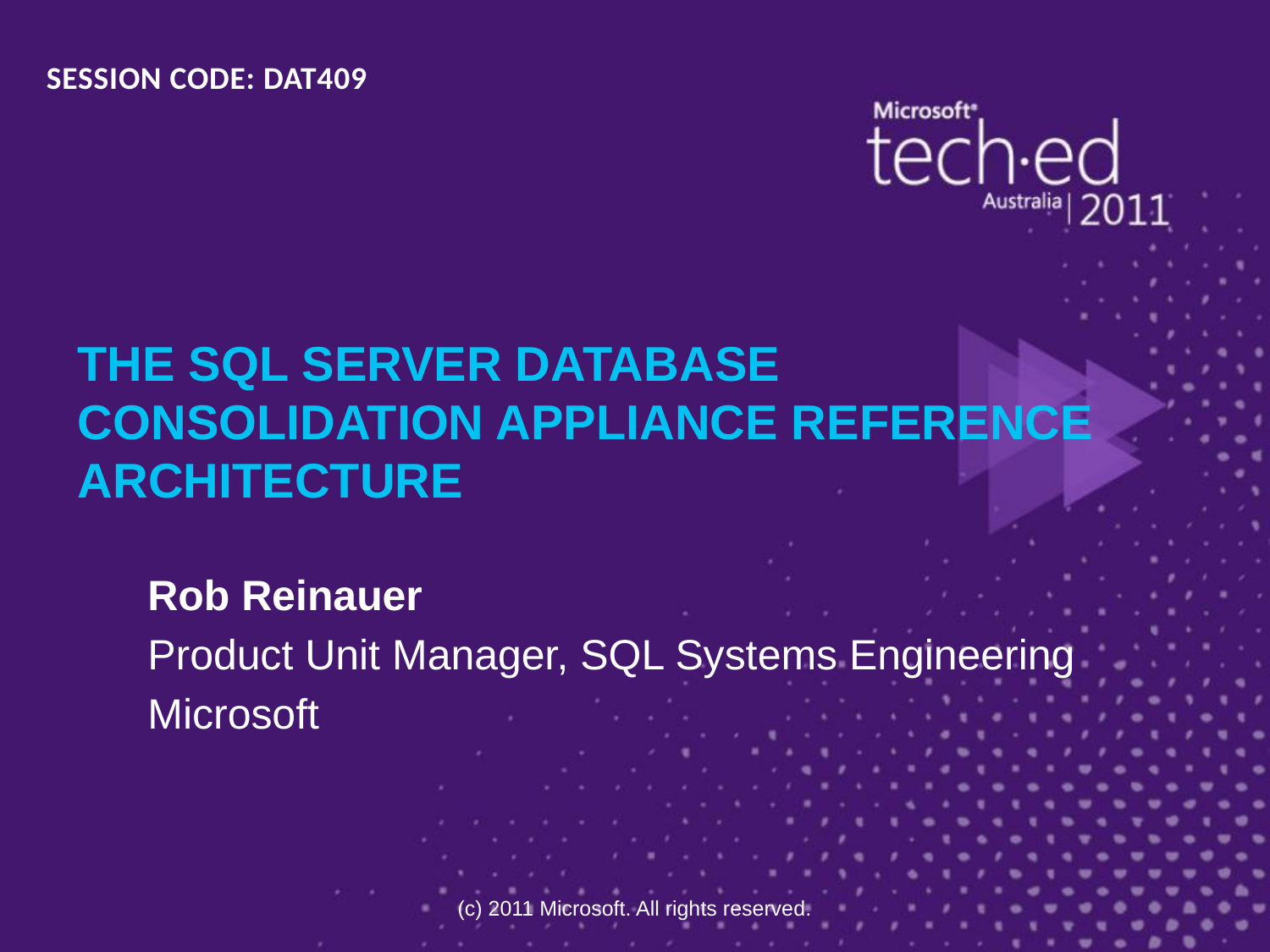

SESSION CODE: DAT409
# The SQL Server Database Consolidation Appliance Reference Architecture
Rob Reinauer
Product Unit Manager, SQL Systems Engineering
Microsoft
(c) 2011 Microsoft. All rights reserved.